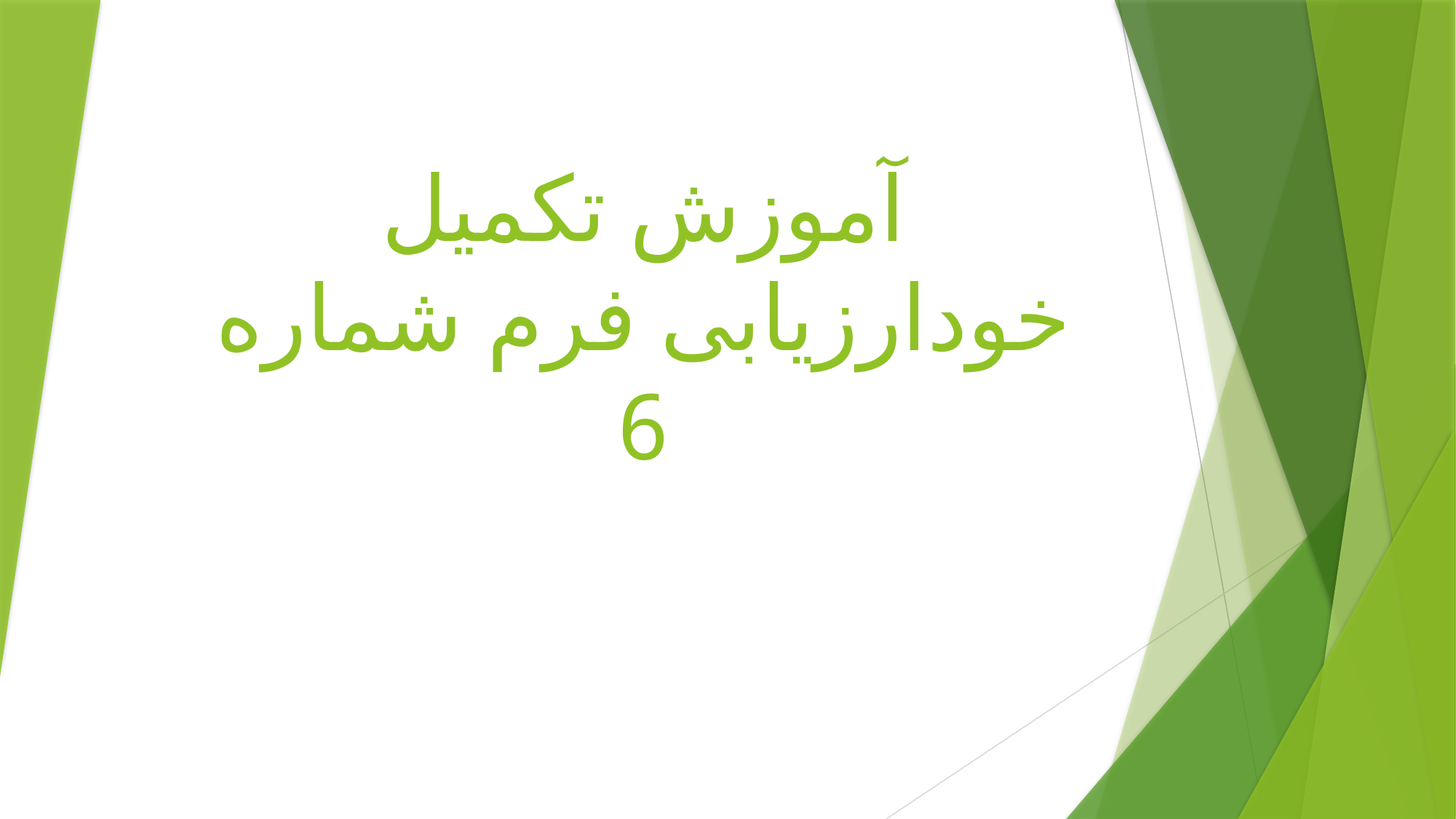

# آموزش تکمیل خودارزیابی فرم شماره 6